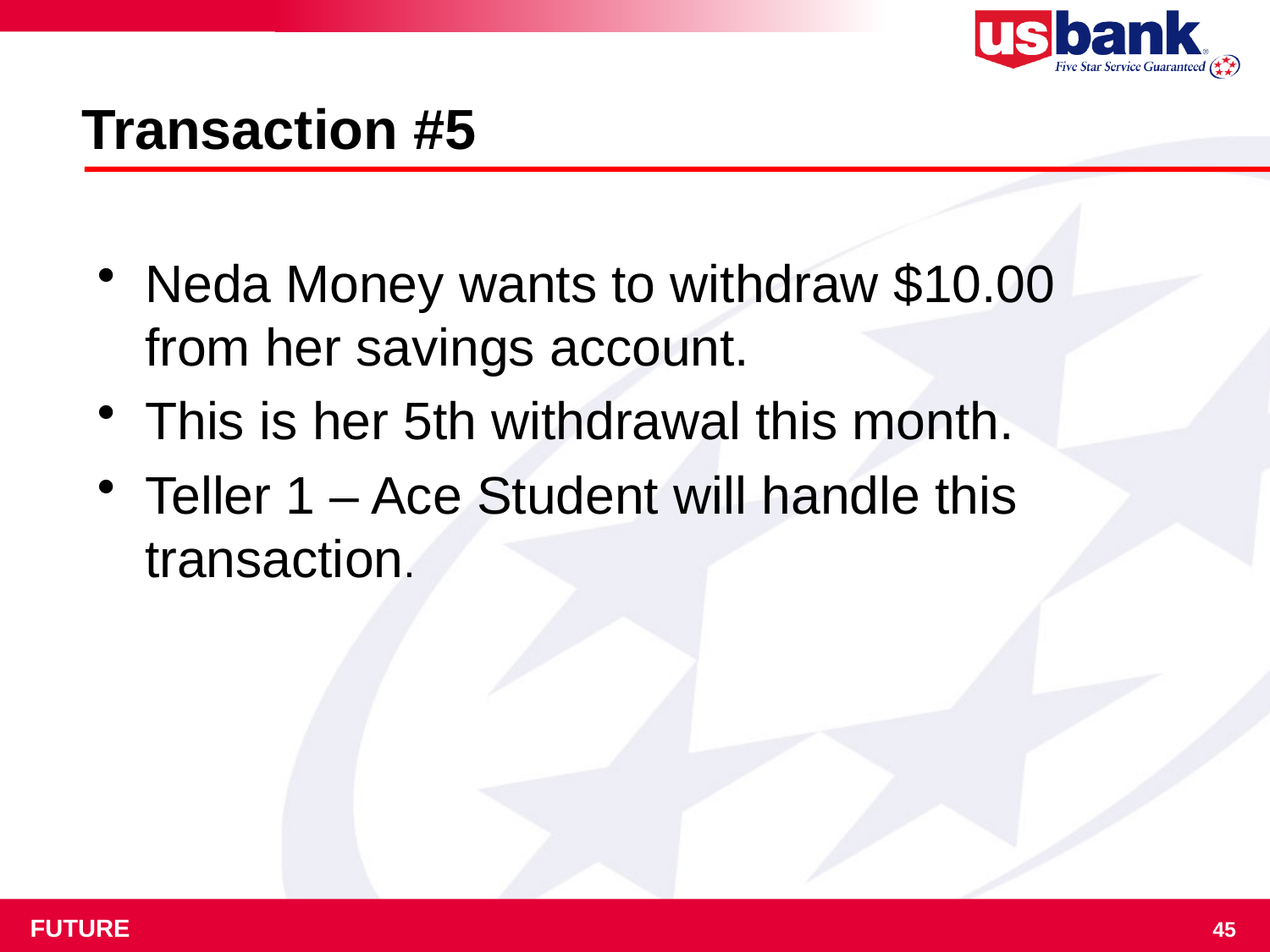

# Transaction #5
Neda Money wants to withdraw $10.00 from her savings account.
This is her 5th withdrawal this month.
Teller 1 – Ace Student will handle this transaction.